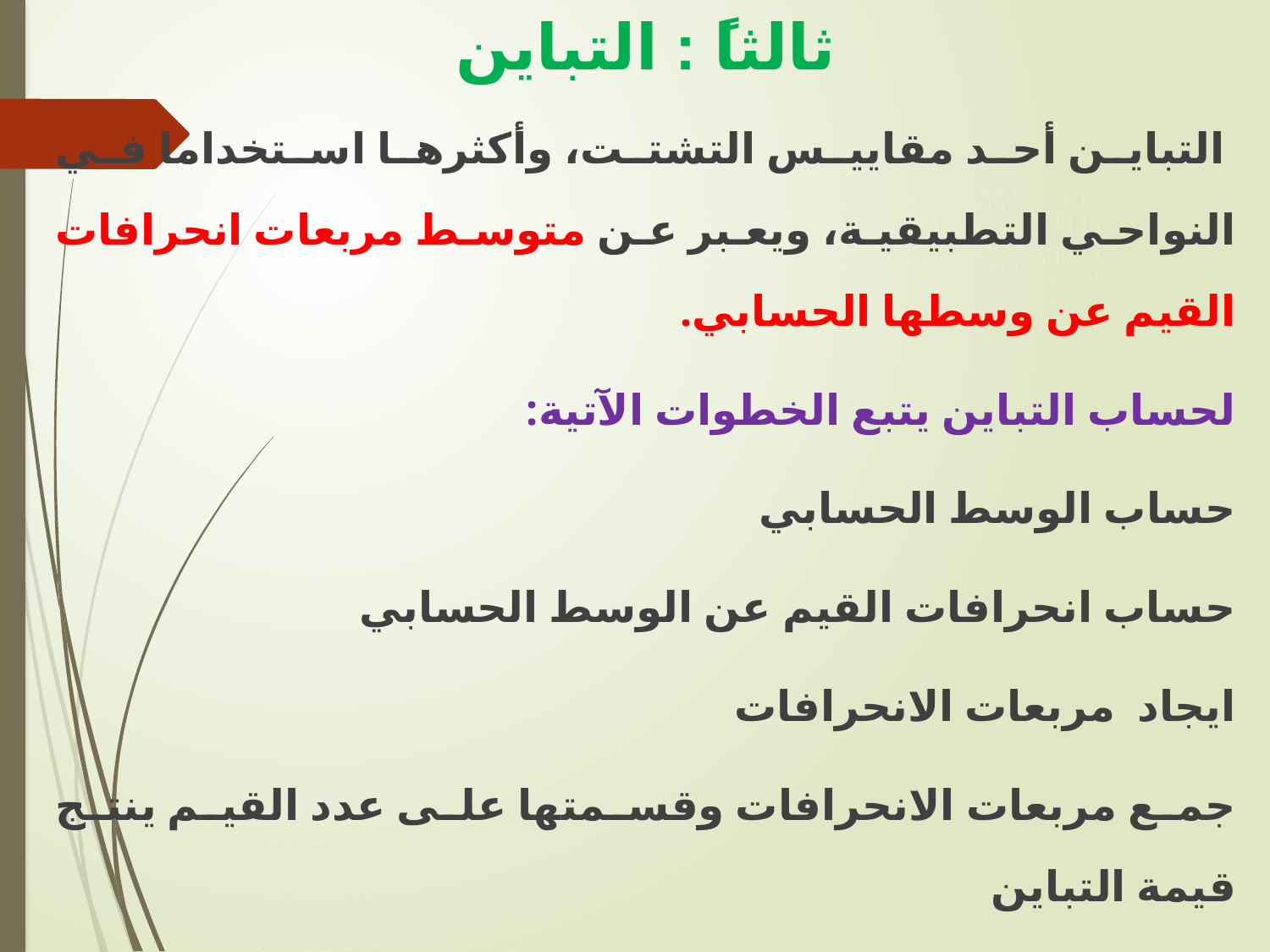

# ثالثاً : التباين
 التباين أحد مقاييس التشتت، وأكثرها استخداما في النواحي التطبيقية، ويعبر عن متوسط مربعات انحرافات القيم عن وسطها الحسابي.
لحساب التباين يتبع الخطوات الآتية:
حساب الوسط الحسابي
حساب انحرافات القيم عن الوسط الحسابي
ايجاد  مربعات الانحرافات
جمع مربعات الانحرافات وقسمتها على عدد القيم ينتج قيمة التباين